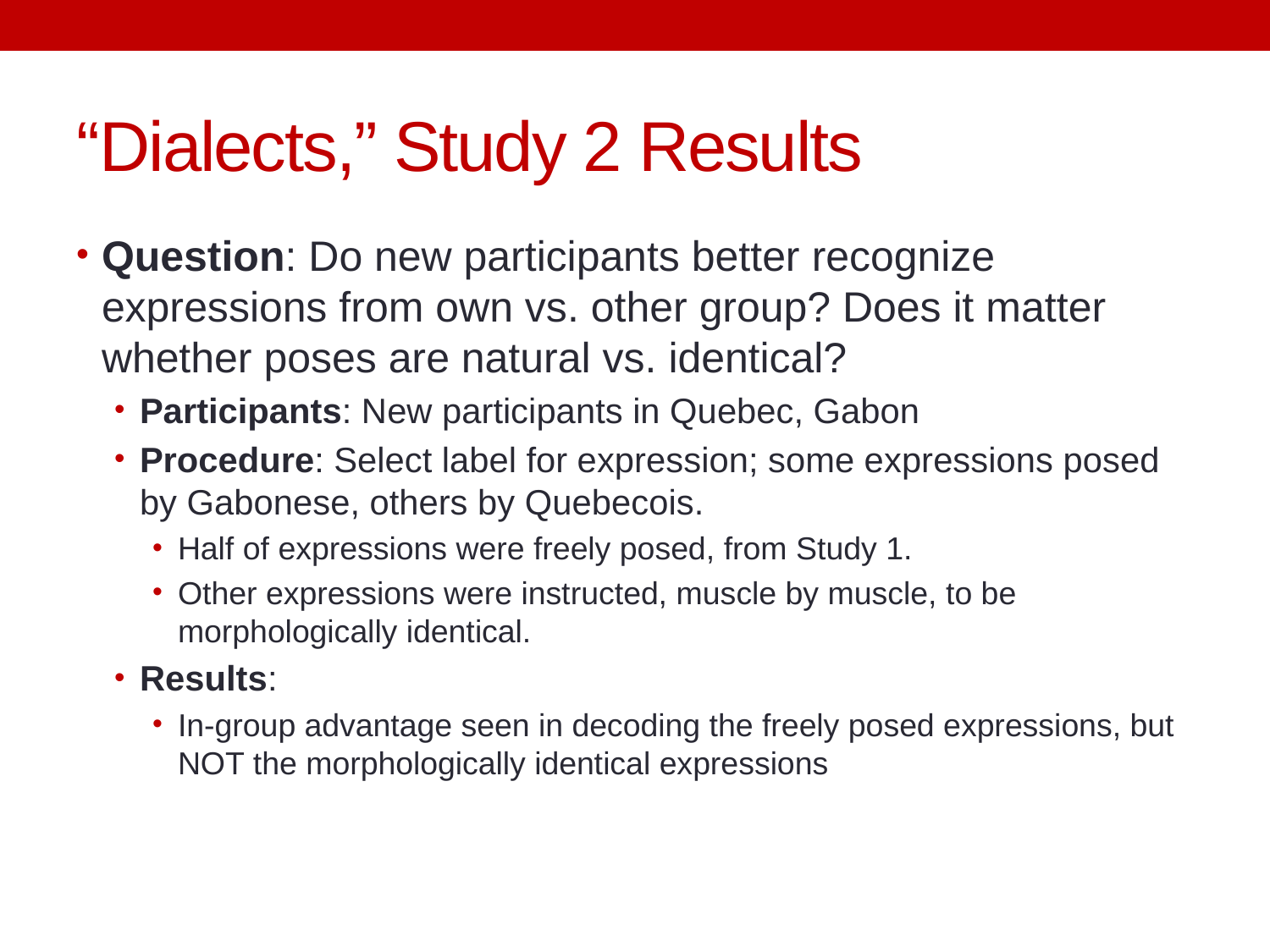

# “Dialects,” Study 2 Results
Question: Do new participants better recognize expressions from own vs. other group? Does it matter whether poses are natural vs. identical?
Participants: New participants in Quebec, Gabon
Procedure: Select label for expression; some expressions posed by Gabonese, others by Quebecois.
Half of expressions were freely posed, from Study 1.
Other expressions were instructed, muscle by muscle, to be morphologically identical.
Results:
In-group advantage seen in decoding the freely posed expressions, but NOT the morphologically identical expressions